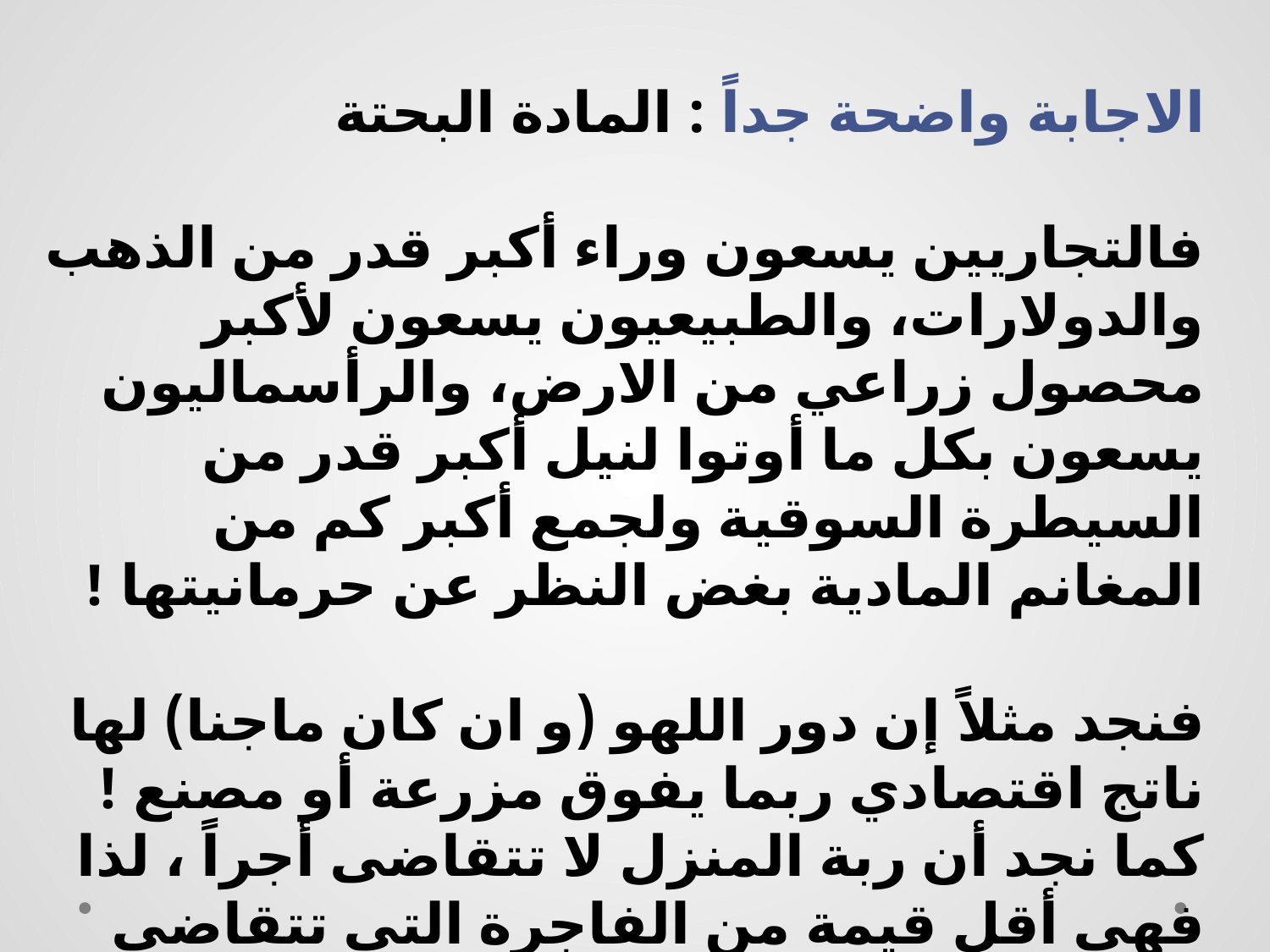

الاجابة واضحة جداً : المادة البحتة
فالتجاريين يسعون وراء أكبر قدر من الذهب والدولارات، والطبيعيون يسعون لأكبر محصول زراعي من الارض، والرأسماليون يسعون بكل ما أوتوا لنيل أكبر قدر من السيطرة السوقية ولجمع أكبر كم من المغانم المادية بغض النظر عن حرمانيتها !
فنجد مثلاً إن دور اللهو (و ان كان ماجنا) لها ناتج اقتصادي ربما يفوق مزرعة أو مصنع ! كما نجد أن ربة المنزل لا تتقاضى أجراً ، لذا فهي أقل قيمة من الفاجرة التي تتقاضى لجرمها  !